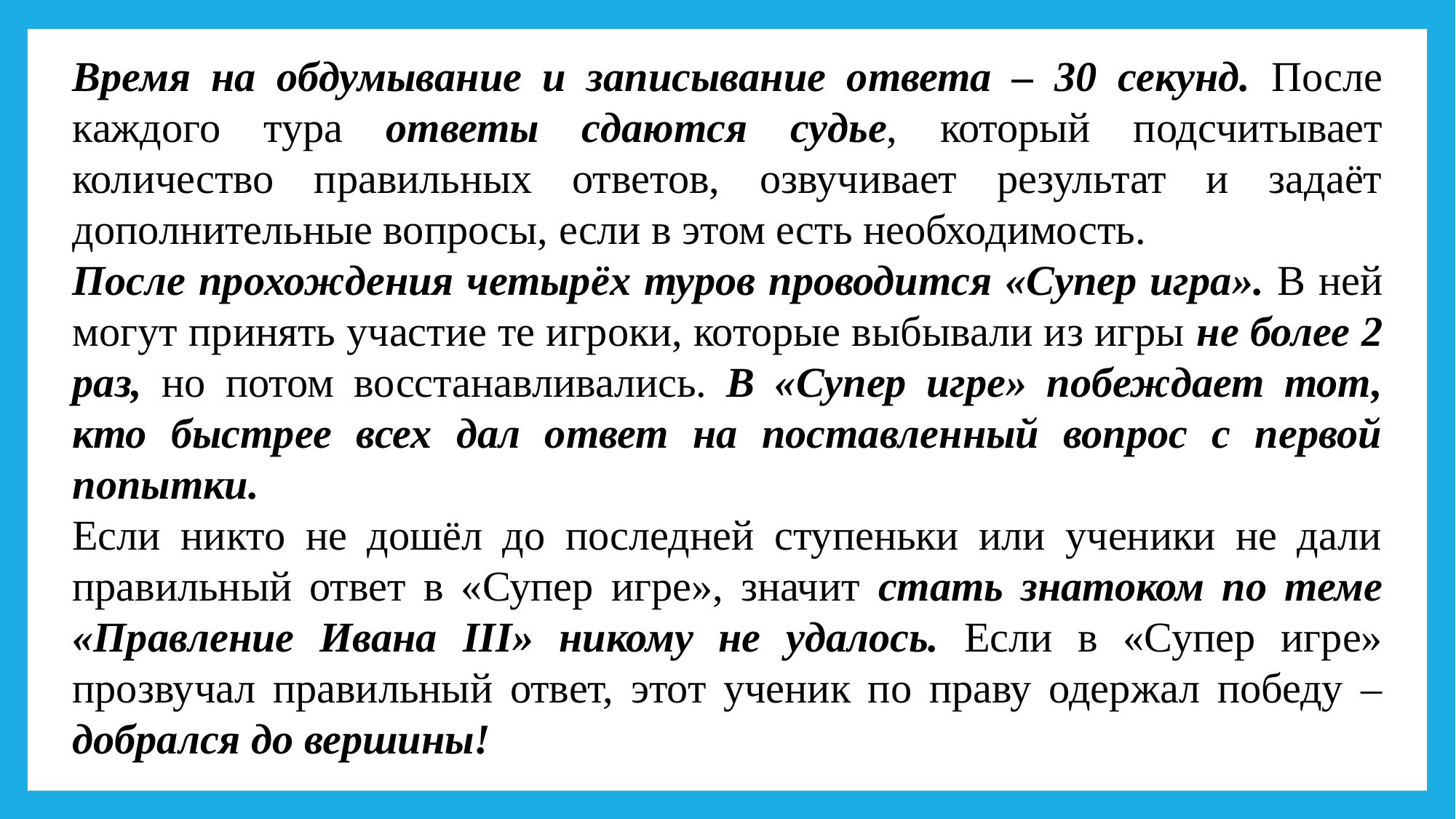

Время на обдумывание и записывание ответа – 30 секунд. После каждого тура ответы сдаются судье, который подсчитывает количество правильных ответов, озвучивает результат и задаёт дополнительные вопросы, если в этом есть необходимость.
После прохождения четырёх туров проводится «Супер игра». В ней могут принять участие те игроки, которые выбывали из игры не более 2 раз, но потом восстанавливались. В «Супер игре» побеждает тот, кто быстрее всех дал ответ на поставленный вопрос с первой попытки.
Если никто не дошёл до последней ступеньки или ученики не дали правильный ответ в «Супер игре», значит стать знатоком по теме «Правление Ивана III» никому не удалось. Если в «Супер игре» прозвучал правильный ответ, этот ученик по праву одержал победу – добрался до вершины!